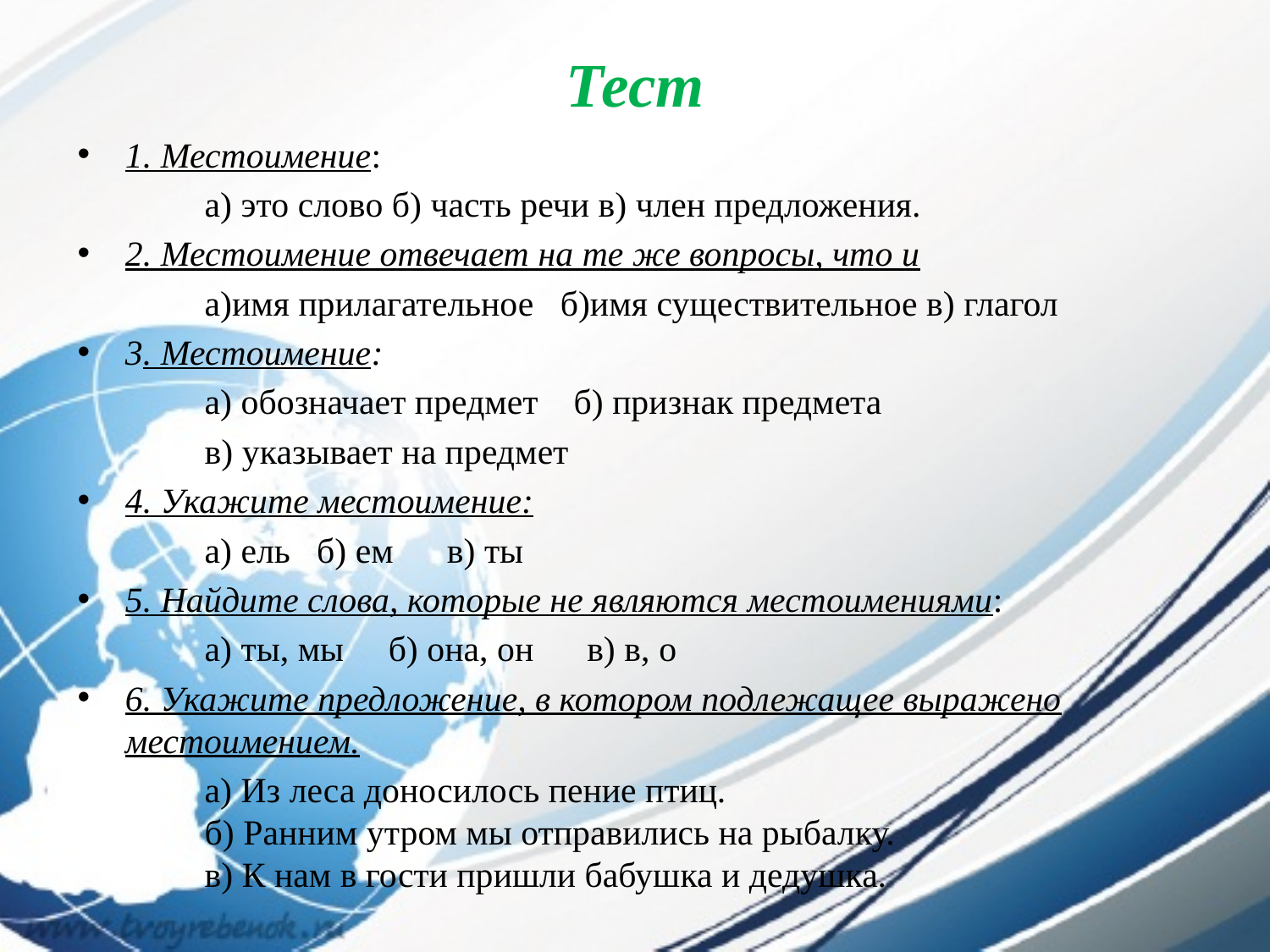

# Тест
1. Местоимение:
 	а) это слово б) часть речи в) член предложения.
2. Местоимение отвечает на те же вопросы, что и
	а)имя прилагательное   б)имя существительное в) глагол
3. Местоимение:
	а) обозначает предмет    б) признак предмета
 	в) указывает на предмет
4. Укажите местоимение:
	а) ель   б) ем      в) ты
5. Найдите слова, которые не являются местоимениями:
	а) ты, мы     б) она, он      в) в, о
6. Укажите предложение, в котором подлежащее выражено местоимением.
	а) Из леса доносилось пение птиц.
	б) Ранним утром мы отправились на рыбалку.
	в) К нам в гости пришли бабушка и дедушка.